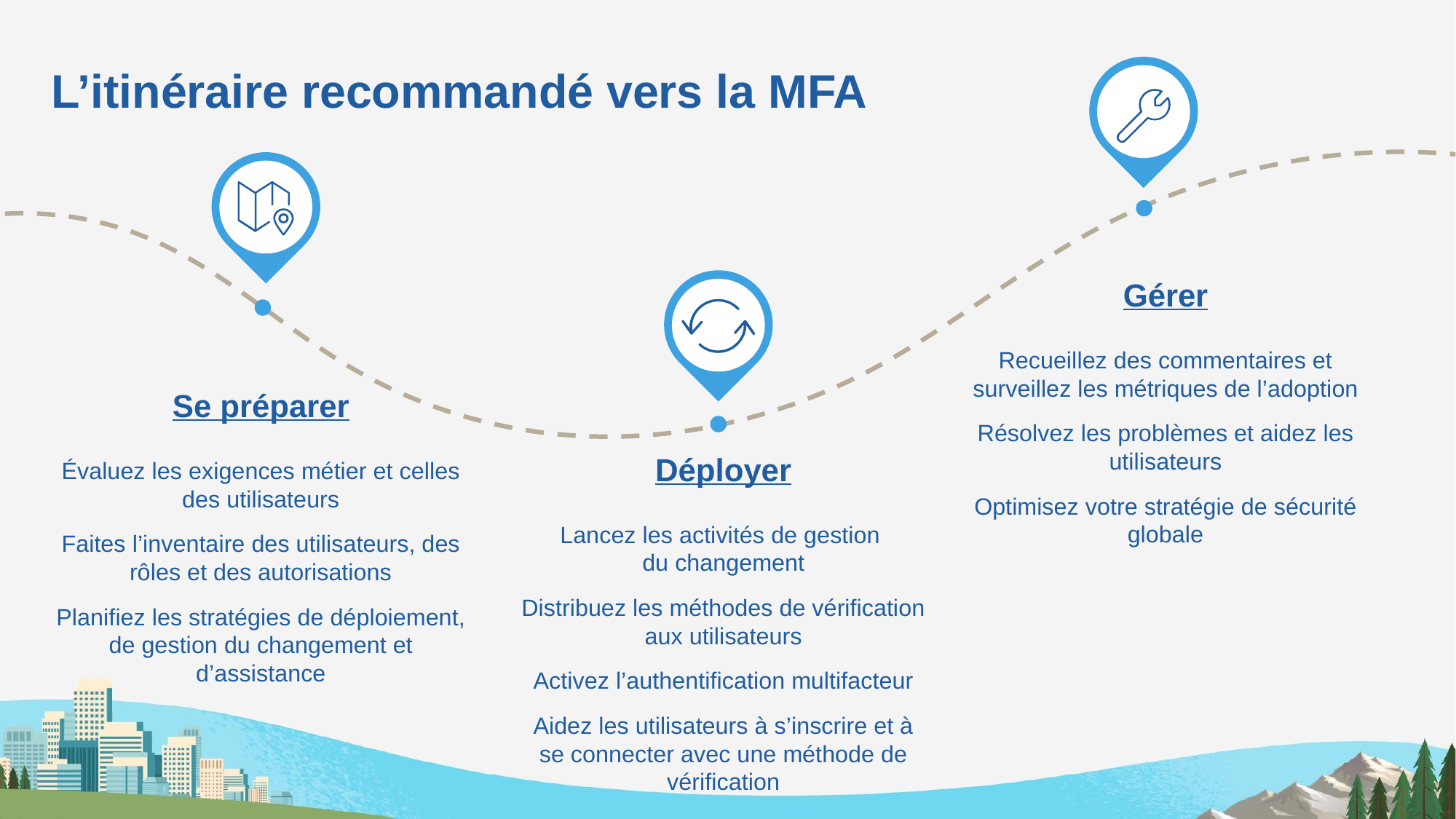

# L’itinéraire recommandé vers la MFA

Gérer

Recueillez des commentaires et surveillez les métriques de l’adoption
Résolvez les problèmes et aidez les utilisateurs
Optimisez votre stratégie de sécurité globale

Se préparer

Évaluez les exigences métier et celles des utilisateurs
Faites l’inventaire des utilisateurs, des rôles et des autorisations
Planifiez les stratégies de déploiement, de gestion du changement et d’assistance
Déployer

Lancez les activités de gestion
du changement
Distribuez les méthodes de vérification aux utilisateurs
Activez l’authentification multifacteur
Aidez les utilisateurs à s’inscrire et à se connecter avec une méthode de vérification